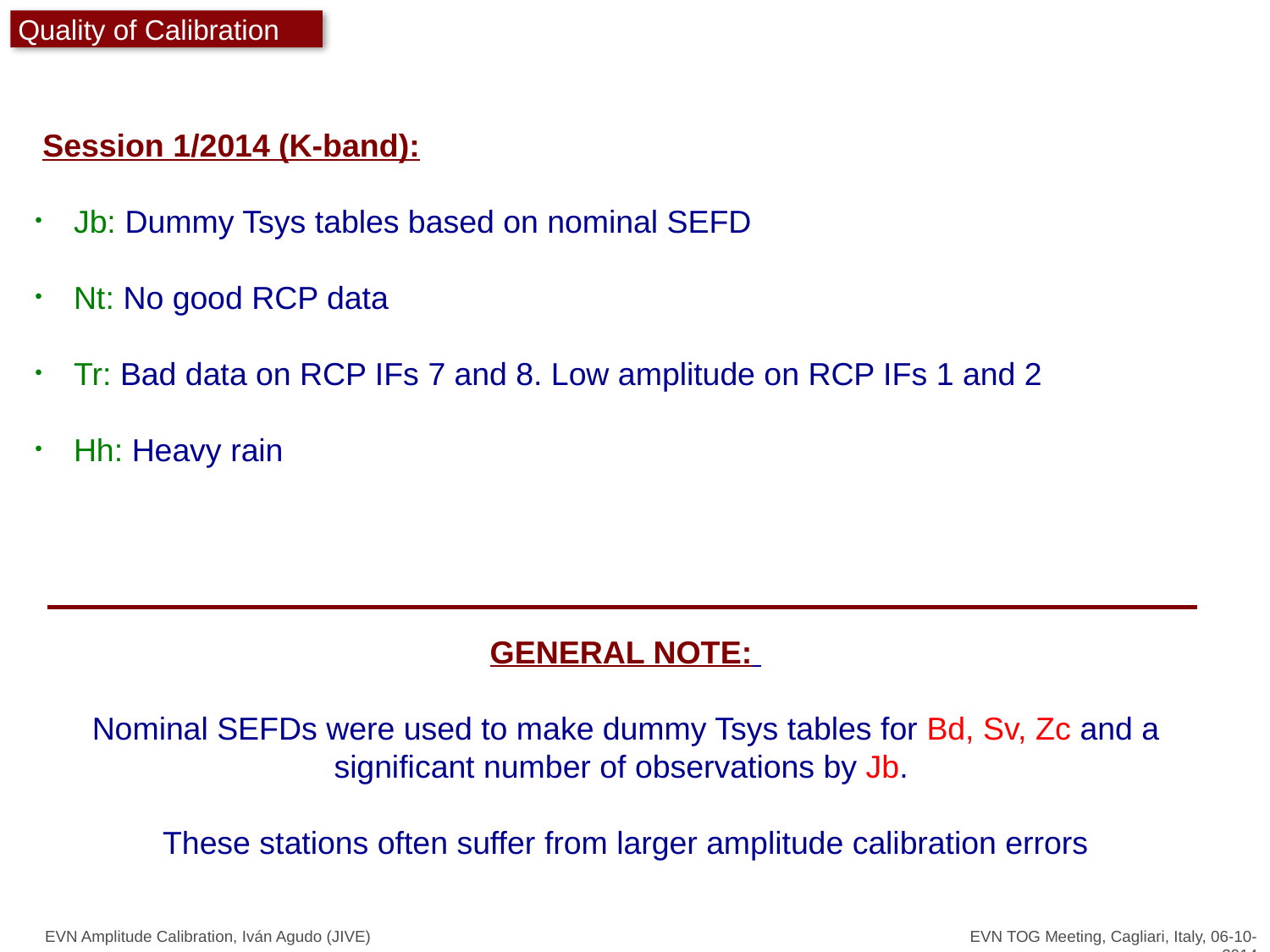

Quality of Calibration
 Session 1/2014 (K-band):

 Jb: Dummy Tsys tables based on nominal SEFD

 Nt: No good RCP data

 Tr: Bad data on RCP IFs 7 and 8. Low amplitude on RCP IFs 1 and 2

 Hh: Heavy rain

GENERAL NOTE:

Nominal SEFDs were used to make dummy Tsys tables for Bd, Sv, Zc and a significant number of observations by Jb.

These stations often suffer from larger amplitude calibration errors
EVN Amplitude Calibration, Iván Agudo (JIVE)                                                                                                                                       EVN TOG Meeting, Cagliari, Italy, 06-10-2014